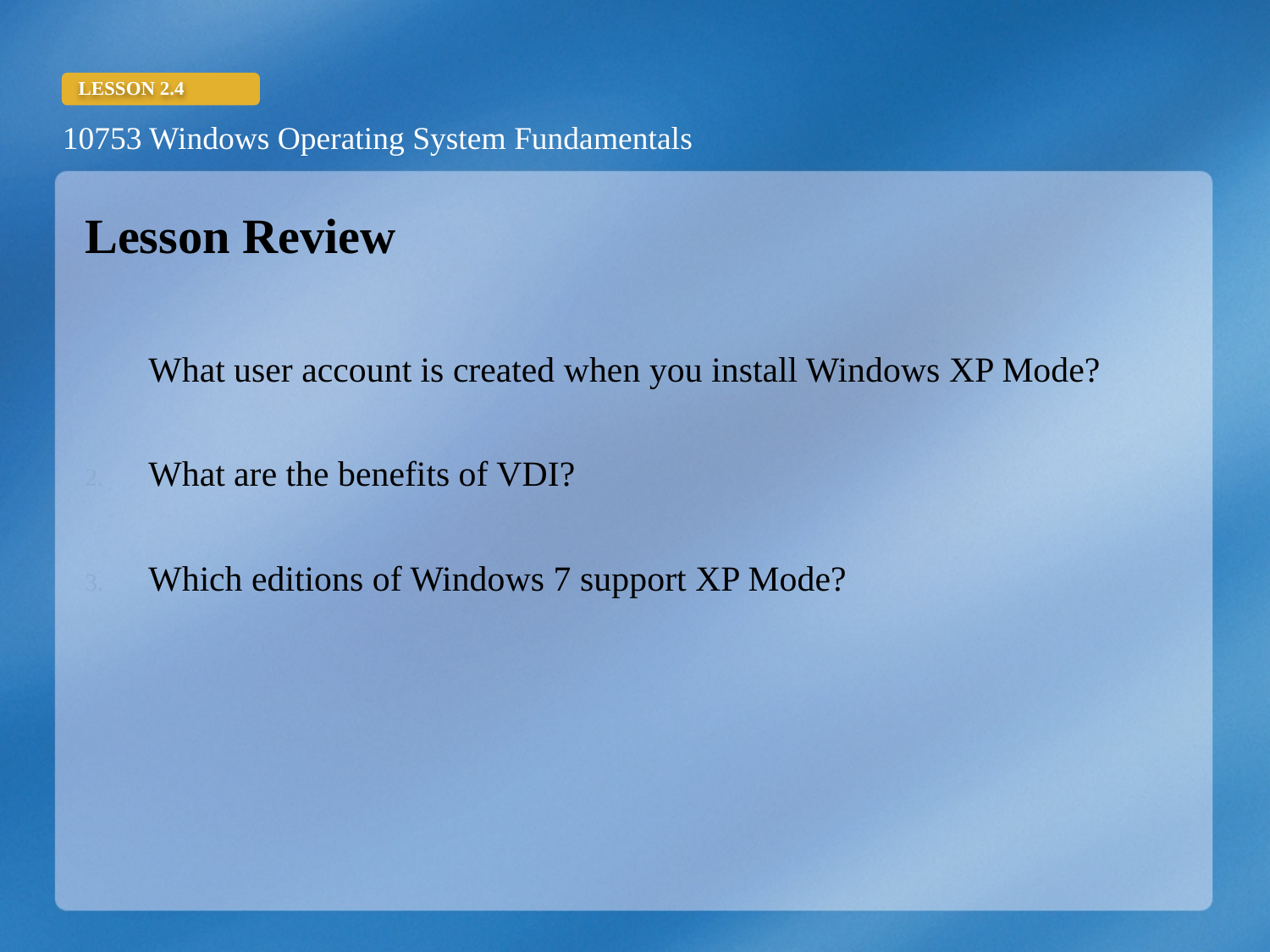

Lesson Review

What user account is created when you install Windows XP Mode?

What are the benefits of VDI?

Which editions of Windows 7 support XP Mode?